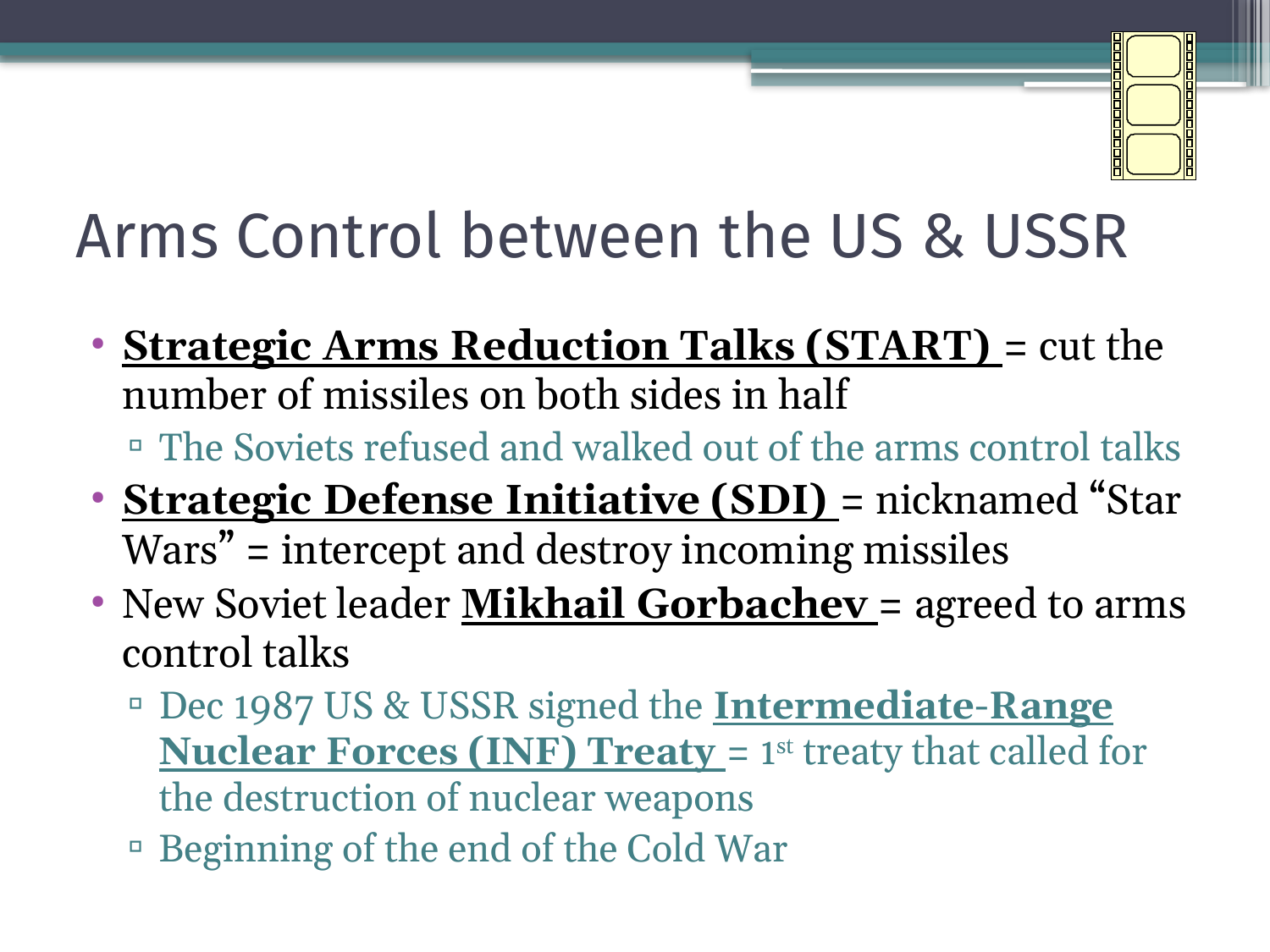

# Arms Control between the US & USSR
Strategic Arms Reduction Talks (START) = cut the number of missiles on both sides in half
The Soviets refused and walked out of the arms control talks
Strategic Defense Initiative (SDI) = nicknamed “Star Wars” = intercept and destroy incoming missiles
New Soviet leader Mikhail Gorbachev = agreed to arms control talks
Dec 1987 US & USSR signed the Intermediate-Range Nuclear Forces (INF) Treaty = 1st treaty that called for the destruction of nuclear weapons
Beginning of the end of the Cold War